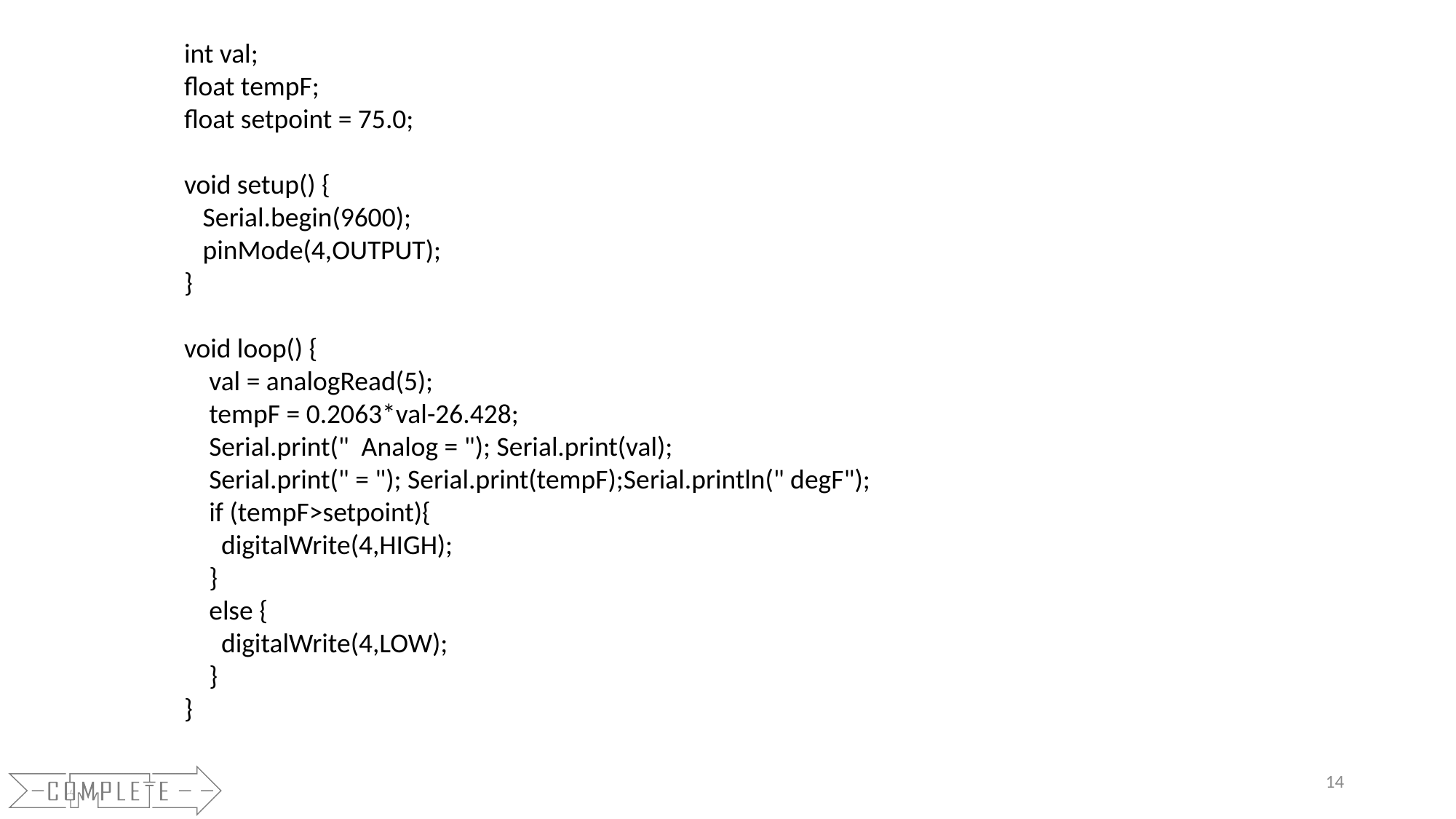

int val;
float tempF;
float setpoint = 75.0;

void setup() {
   Serial.begin(9600);
   pinMode(4,OUTPUT);
}

void loop() {
    val = analogRead(5);
    tempF = 0.2063*val-26.428;
    Serial.print("  Analog = "); Serial.print(val);
    Serial.print(" = "); Serial.print(tempF);Serial.println(" degF");
    if (tempF>setpoint){
      digitalWrite(4,HIGH);
    }
    else {
      digitalWrite(4,LOW);
    }
}
14